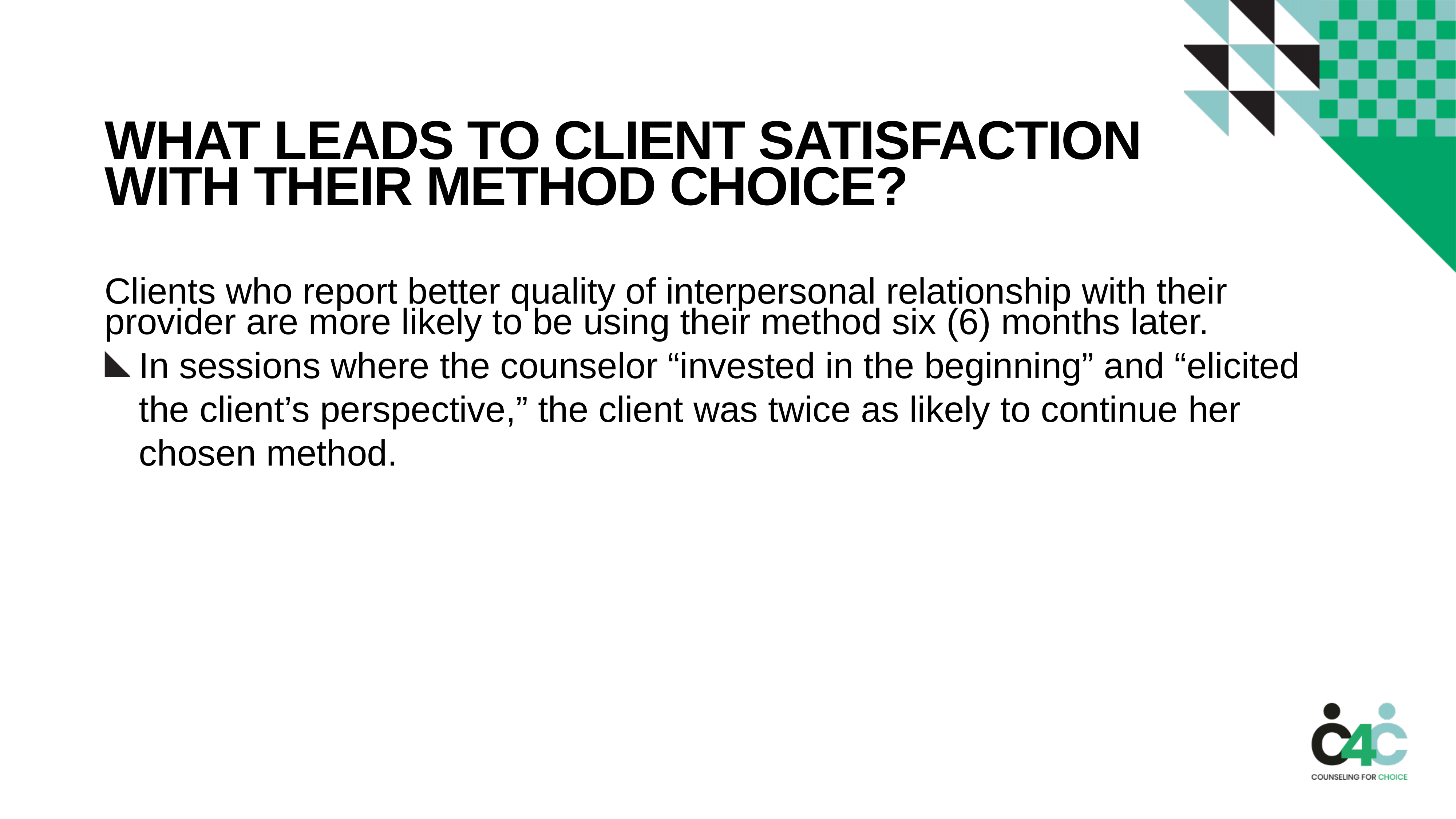

# What leads to client satisfaction with their method choice?
Clients who report better quality of interpersonal relationship with their provider are more likely to be using their method six (6) months later.
In sessions where the counselor “invested in the beginning” and “elicited the client’s perspective,” the client was twice as likely to continue her chosen method.